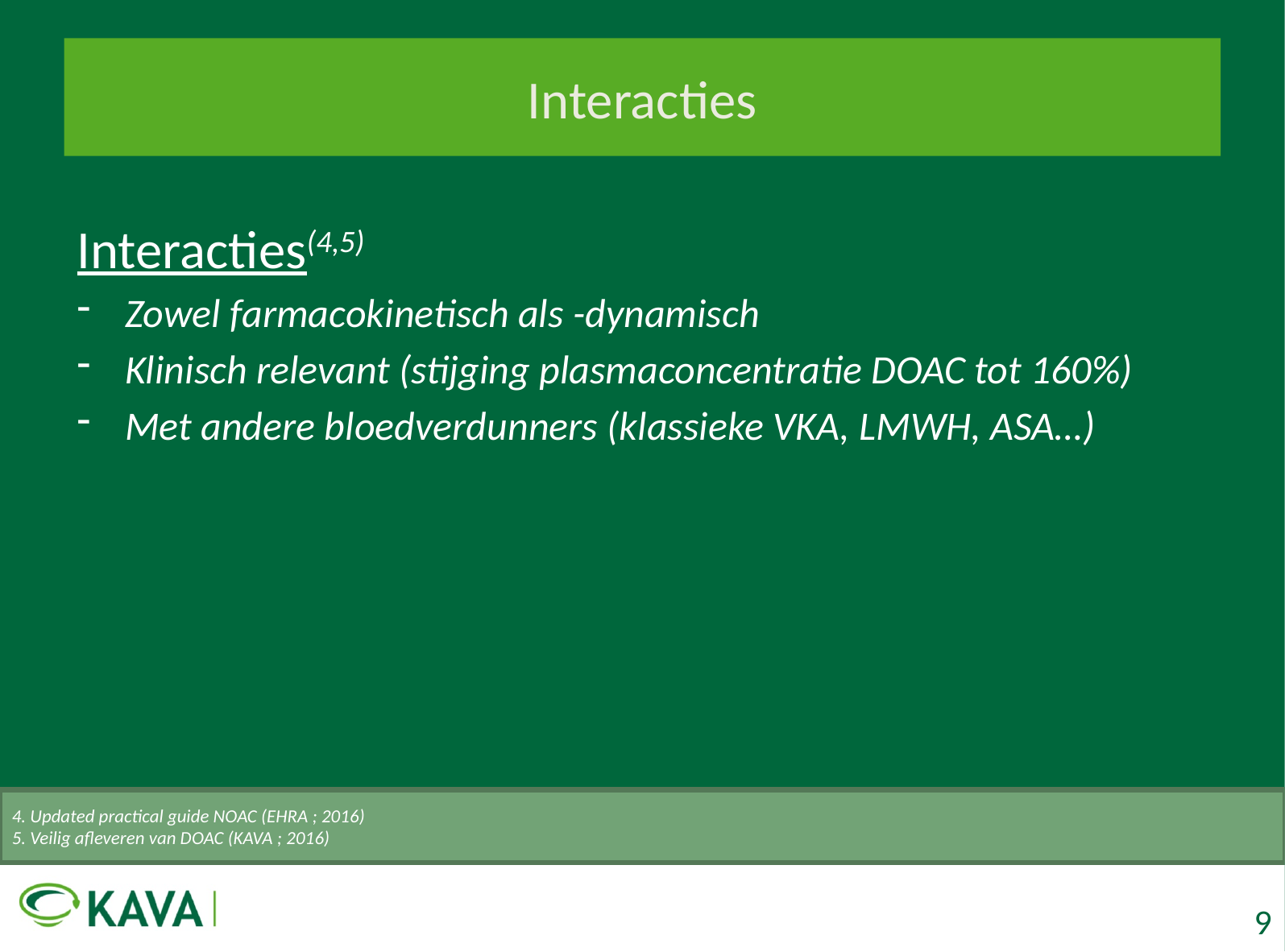

# Interacties
Interacties(4,5)
Zowel farmacokinetisch als -dynamisch
Klinisch relevant (stijging plasmaconcentratie DOAC tot 160%)
Met andere bloedverdunners (klassieke VKA, LMWH, ASA…)

4. Updated practical guide NOAC (EHRA ; 2016)
5. Veilig afleveren van DOAC (KAVA ; 2016)
9